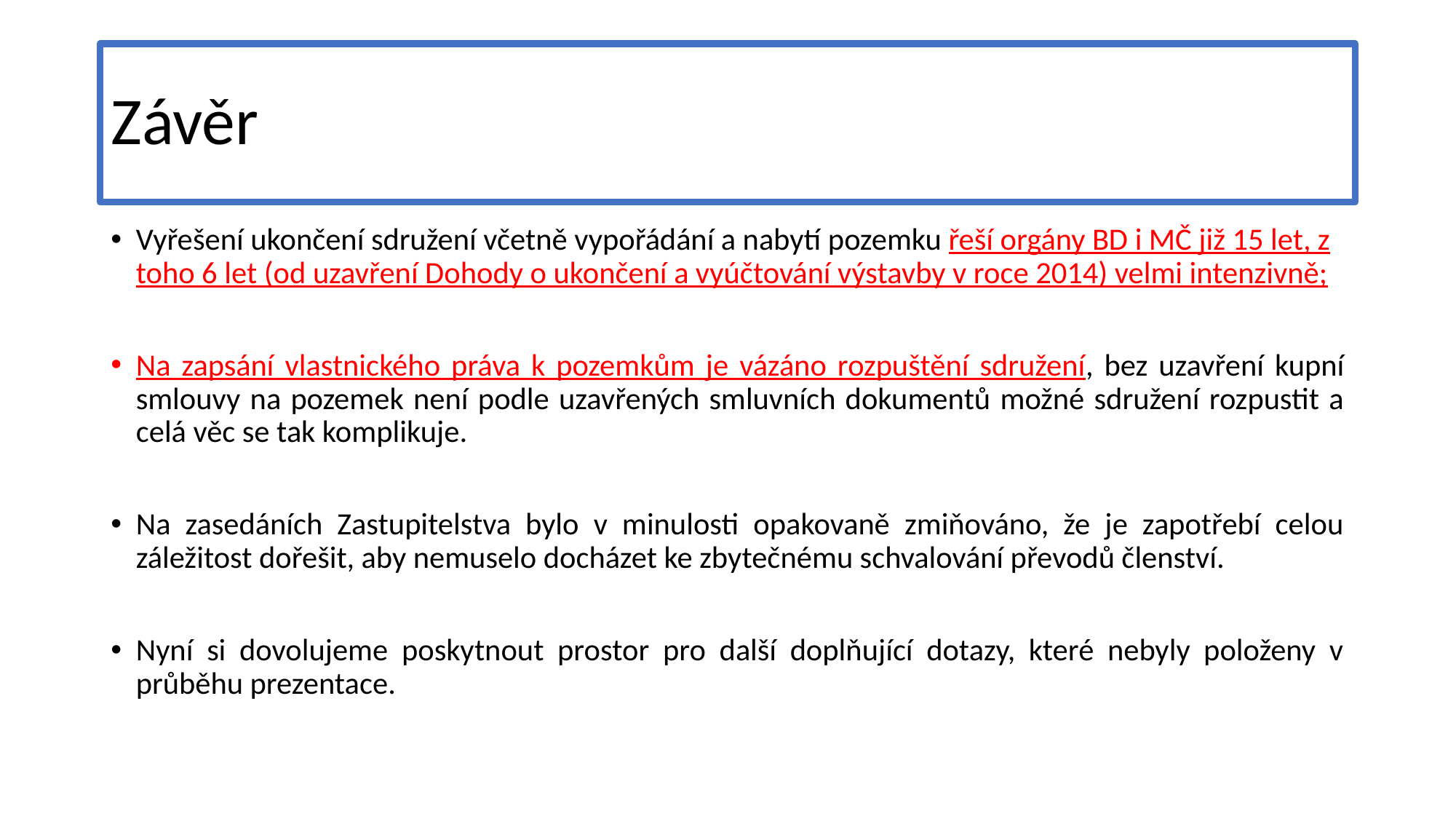

# Závěr
Vyřešení ukončení sdružení včetně vypořádání a nabytí pozemku řeší orgány BD i MČ již 15 let, z toho 6 let (od uzavření Dohody o ukončení a vyúčtování výstavby v roce 2014) velmi intenzivně;

Na zapsání vlastnického práva k pozemkům je vázáno rozpuštění sdružení, bez uzavření kupní smlouvy na pozemek není podle uzavřených smluvních dokumentů možné sdružení rozpustit a celá věc se tak komplikuje.

Na zasedáních Zastupitelstva bylo v minulosti opakovaně zmiňováno, že je zapotřebí celou záležitost dořešit, aby nemuselo docházet ke zbytečnému schvalování převodů členství.

Nyní si dovolujeme poskytnout prostor pro další doplňující dotazy, které nebyly položeny v průběhu prezentace.